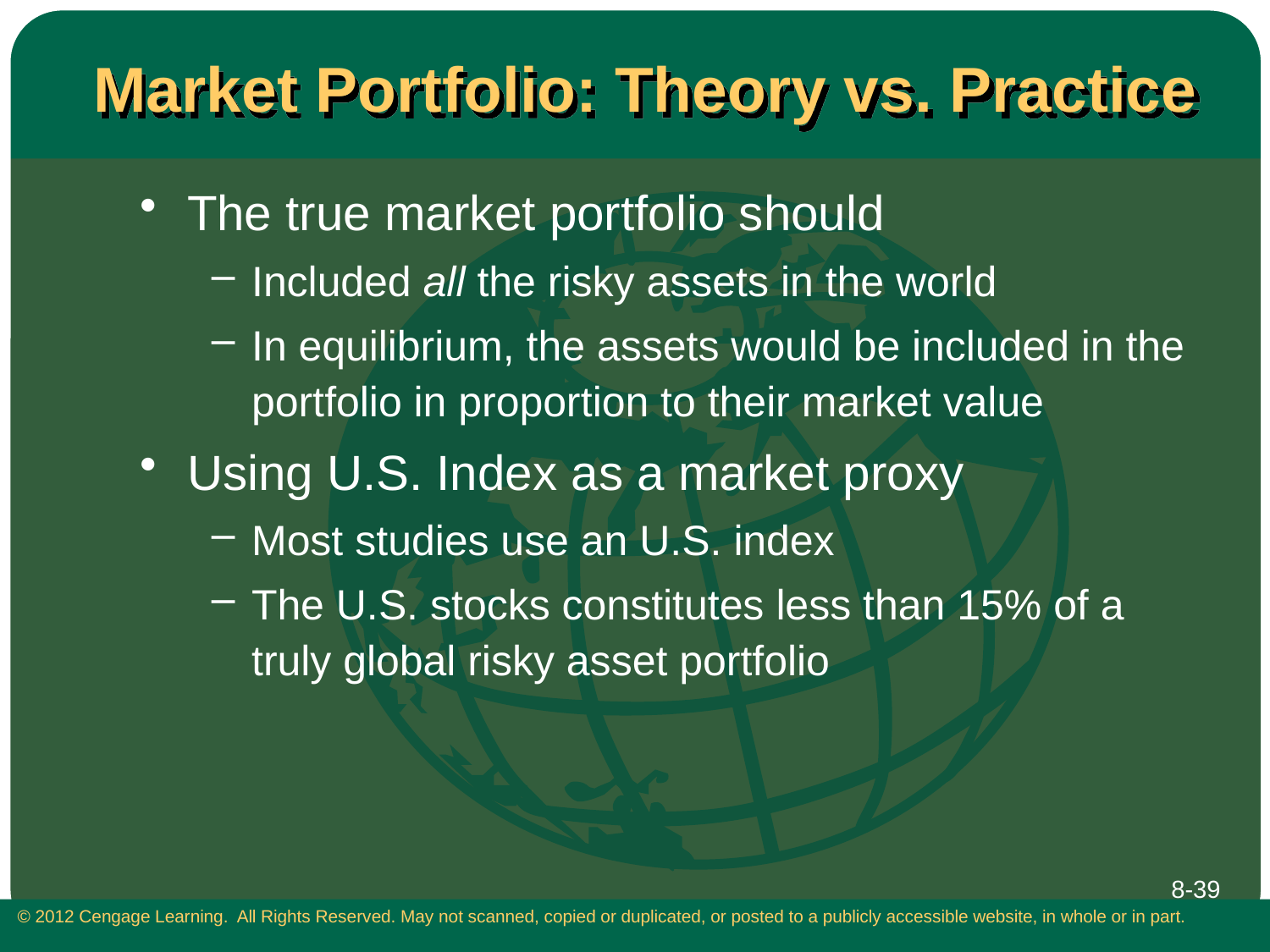

# Market Portfolio: Theory vs. Practice
The true market portfolio should
Included all the risky assets in the world
In equilibrium, the assets would be included in the portfolio in proportion to their market value
Using U.S. Index as a market proxy
Most studies use an U.S. index
The U.S. stocks constitutes less than 15% of a truly global risky asset portfolio

8-39
 © 2012 Cengage Learning.  All Rights Reserved. May not scanned, copied or duplicated, or posted to a publicly accessible website, in whole or in part.